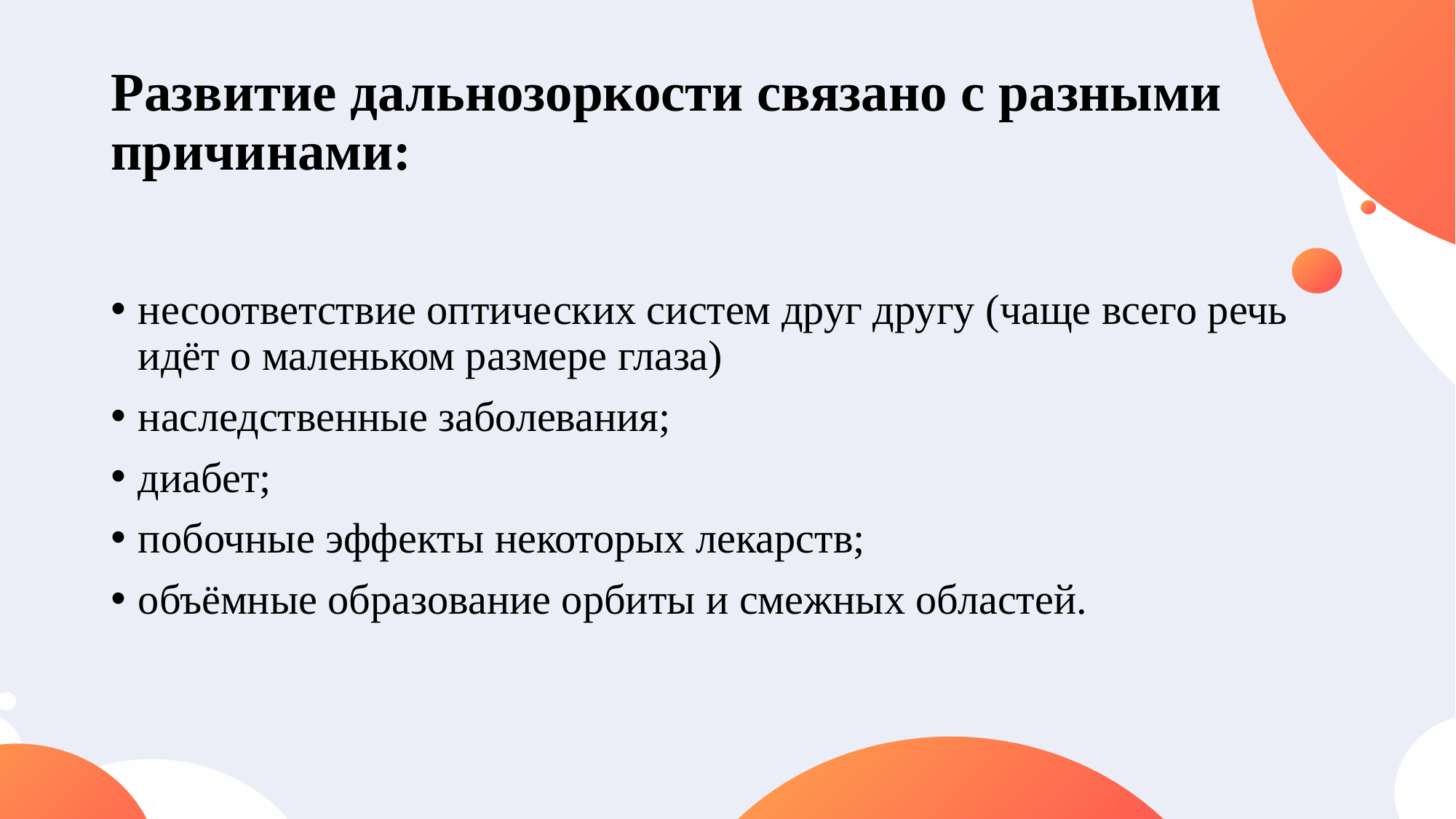

# Развитие дальнозоркости связано с разными причинами:
несоответствие оптических систем друг другу (чаще всего речь идёт о маленьком размере глаза)
наследственные заболевания;
диабет;
побочные эффекты некоторых лекарств;
объёмные образование орбиты и смежных областей.